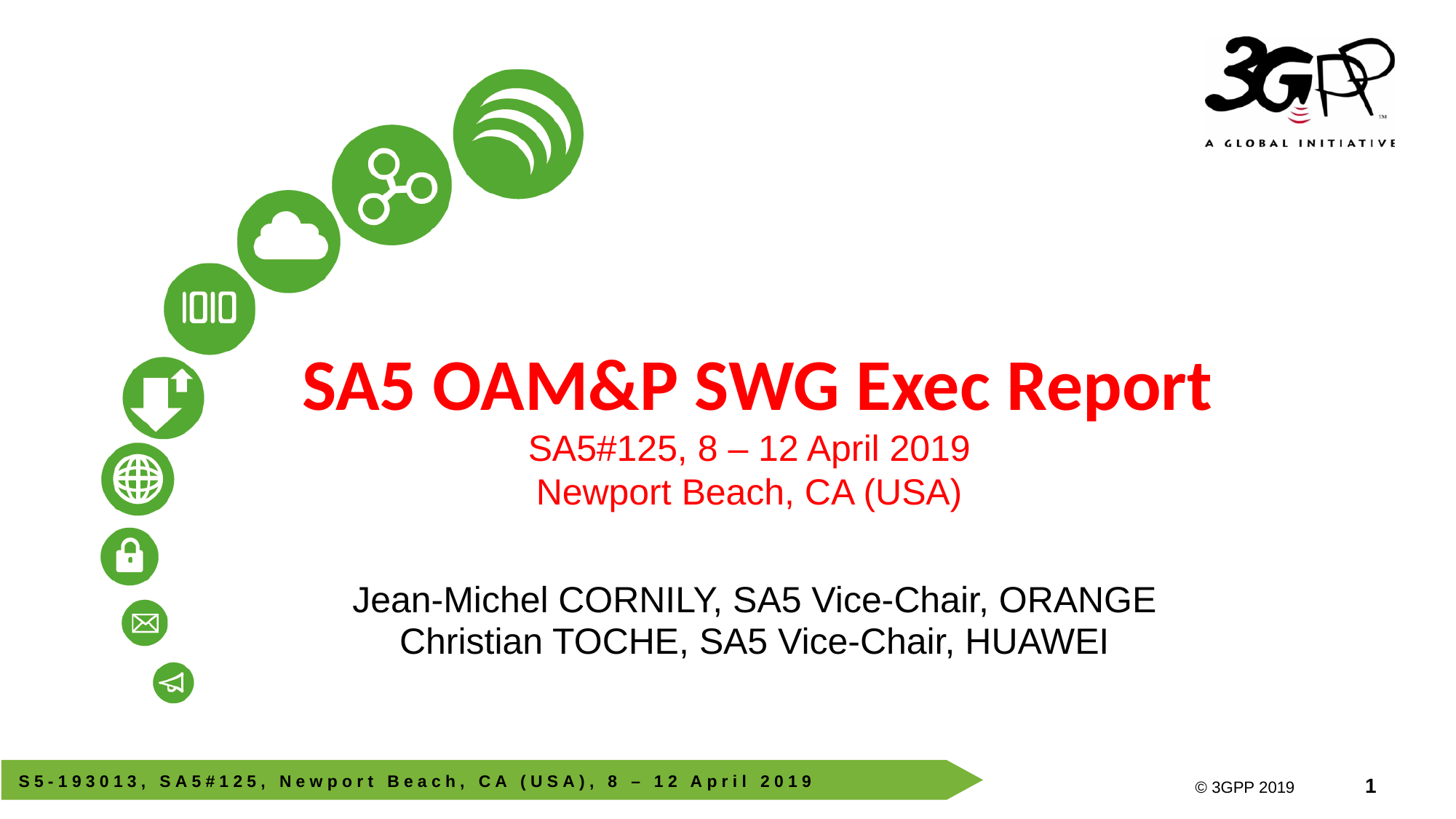

# SA5 OAM&P SWG Exec Report SA5#125, 8 – 12 April 2019 Newport Beach, CA (USA)
Jean-Michel CORNILY, SA5 Vice-Chair, ORANGE
Christian TOCHE, SA5 Vice-Chair, HUAWEI